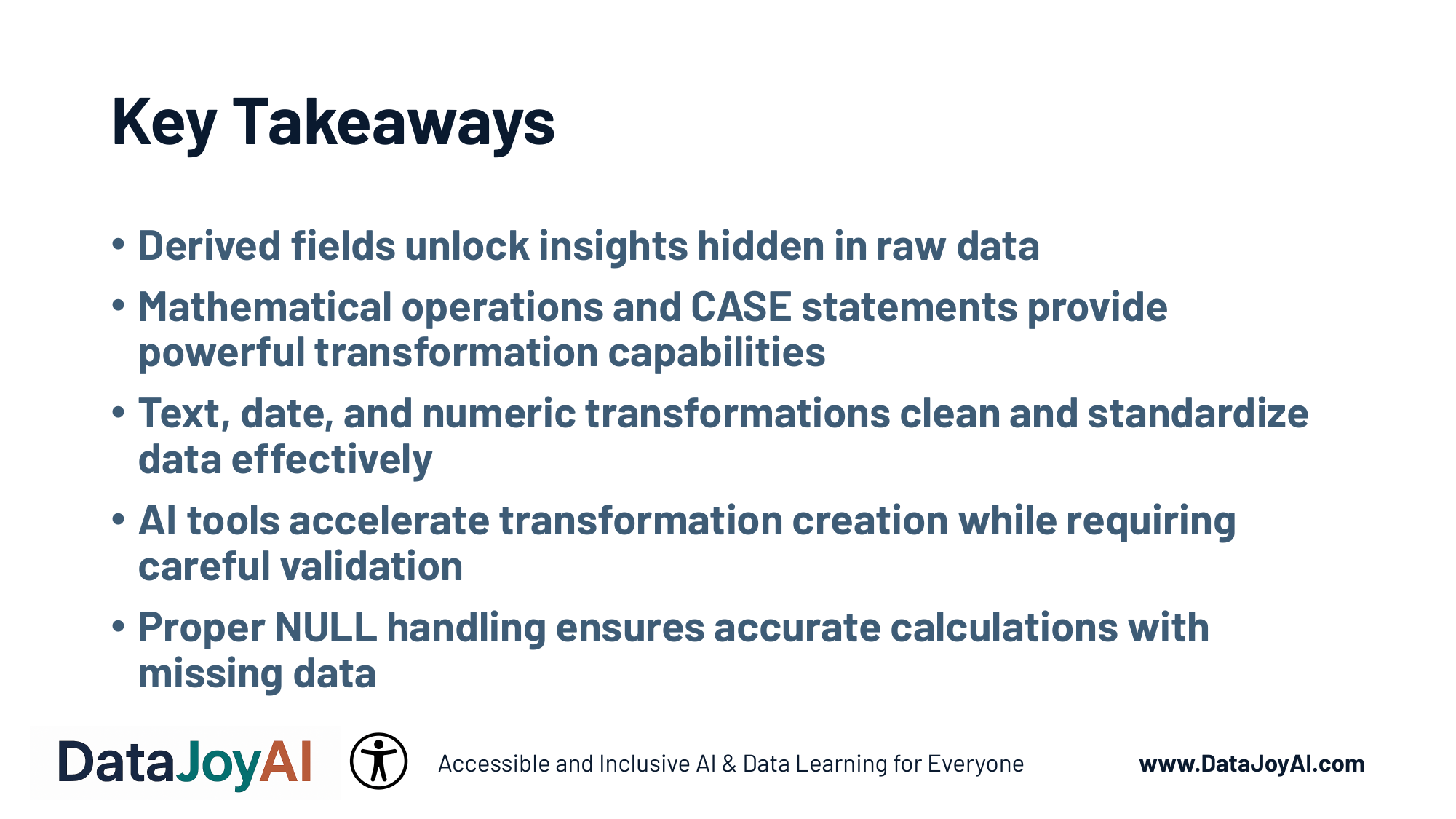

# Key Takeaways
Derived fields unlock insights hidden in raw data
Mathematical operations and CASE statements provide powerful transformation capabilities
Text, date, and numeric transformations clean and standardize data effectively
AI tools accelerate transformation creation while requiring careful validation
Proper NULL handling ensures accurate calculations with missing data